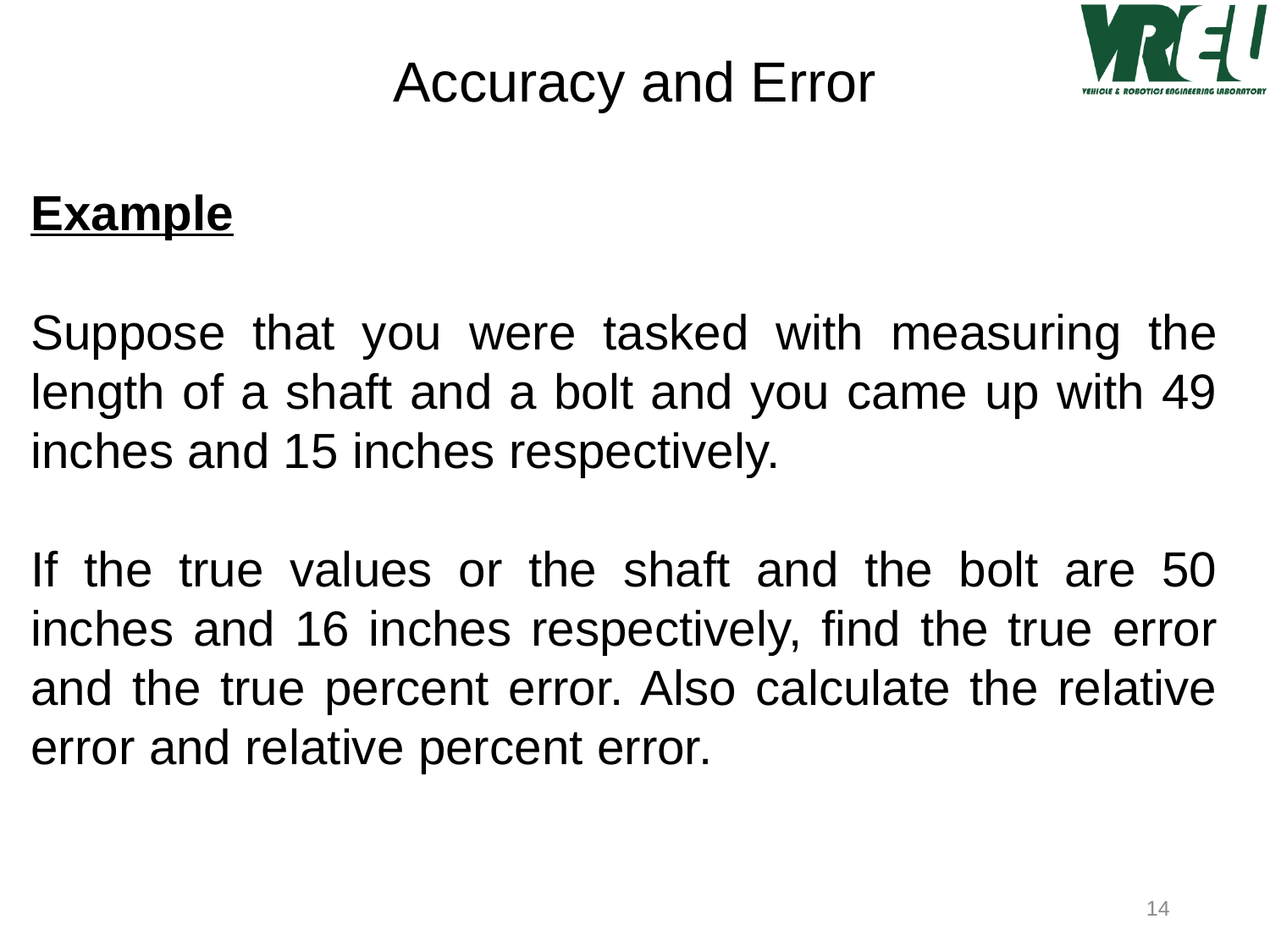

Accuracy and Error
Example
Suppose that you were tasked with measuring the length of a shaft and a bolt and you came up with 49 inches and 15 inches respectively.

If the true values or the shaft and the bolt are 50 inches and 16 inches respectively, find the true error and the true percent error. Also calculate the relative error and relative percent error.
14